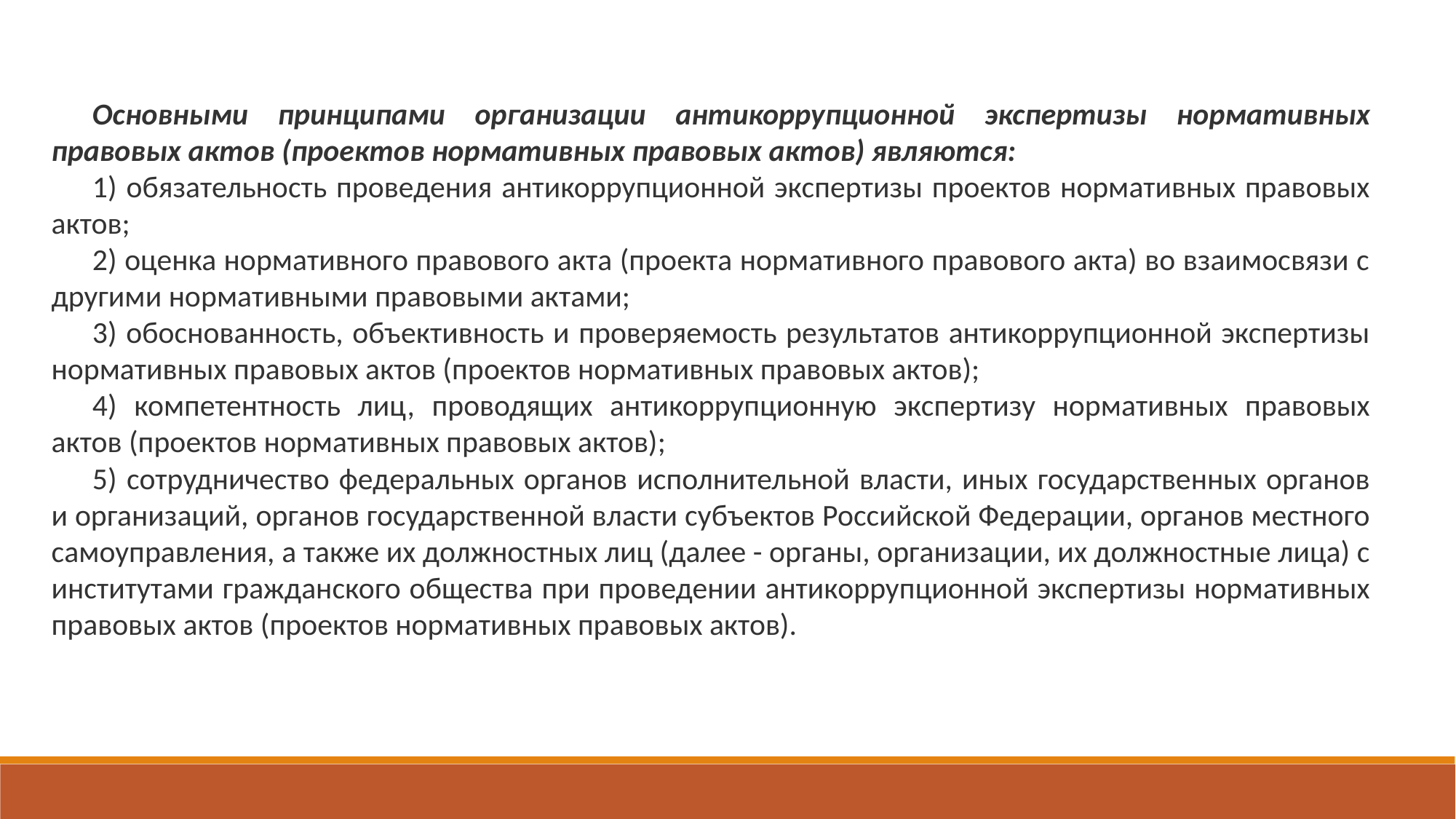

Основными принципами организации антикоррупционной экспертизы нормативных правовых актов (проектов нормативных правовых актов) являются:
1) обязательность проведения антикоррупционной экспертизы проектов нормативных правовых актов;
2) оценка нормативного правового акта (проекта нормативного правового акта) во взаимосвязи с другими нормативными правовыми актами;
3) обоснованность, объективность и проверяемость результатов антикоррупционной экспертизы нормативных правовых актов (проектов нормативных правовых актов);
4) компетентность лиц, проводящих антикоррупционную экспертизу нормативных правовых актов (проектов нормативных правовых актов);
5) сотрудничество федеральных органов исполнительной власти, иных государственных органов и организаций, органов государственной власти субъектов Российской Федерации, органов местного самоуправления, а также их должностных лиц (далее - органы, организации, их должностные лица) с институтами гражданского общества при проведении антикоррупционной экспертизы нормативных правовых актов (проектов нормативных правовых актов).